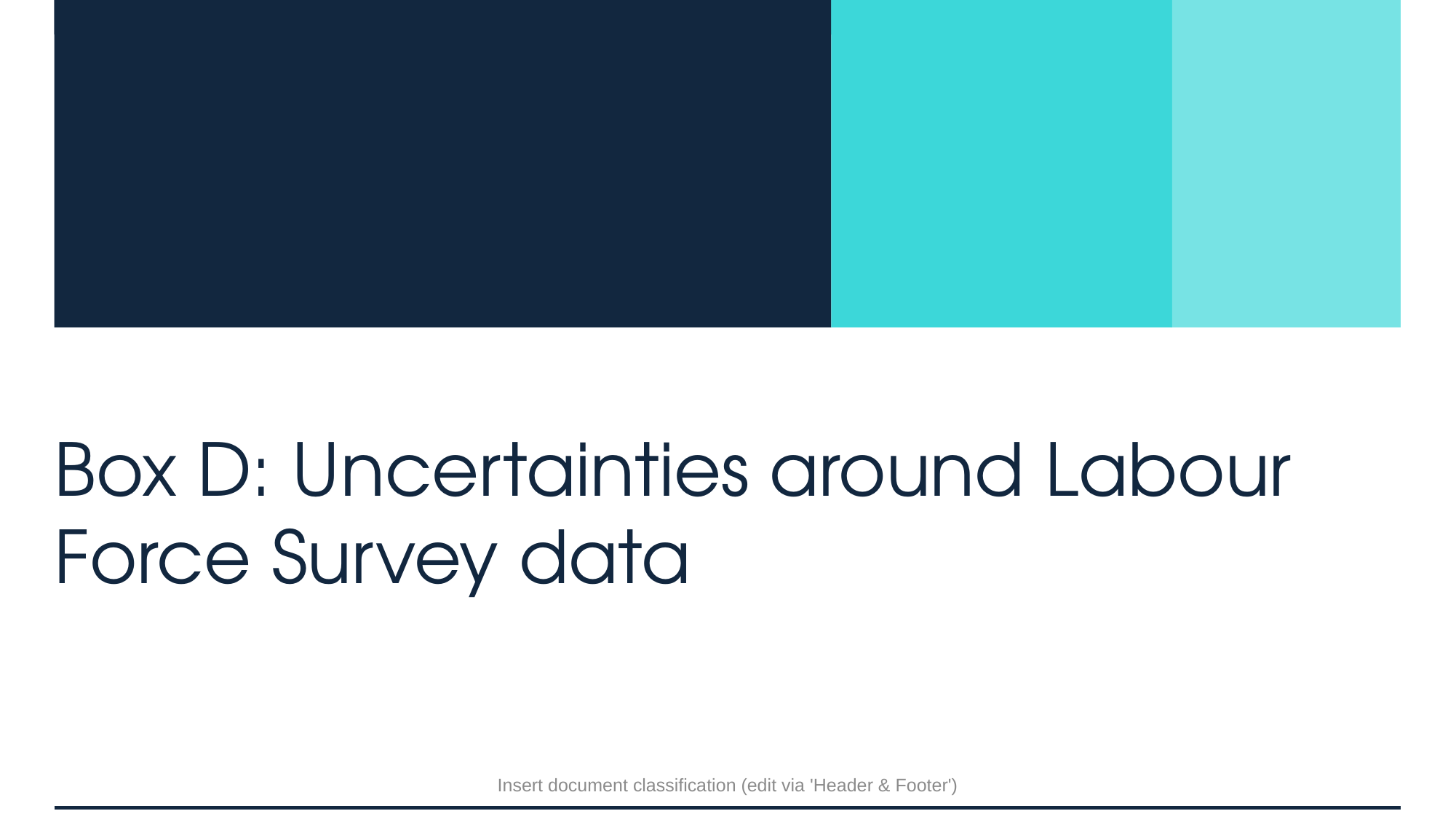

# Box D: Uncertainties around Labour Force Survey data
Insert document classification (edit via 'Header & Footer')